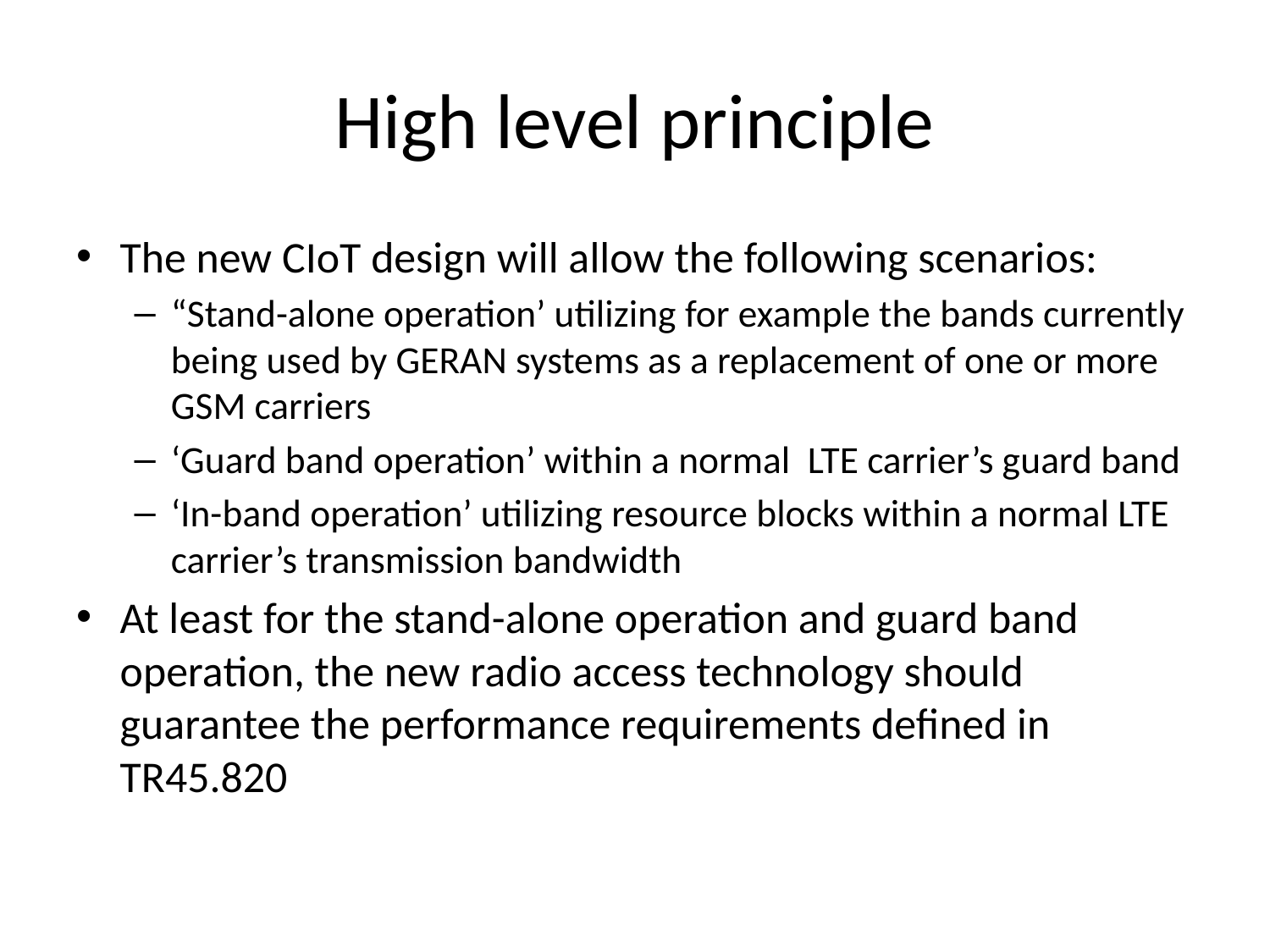

# High level principle
The new CIoT design will allow the following scenarios:
“Stand-alone operation’ utilizing for example the bands currently being used by GERAN systems as a replacement of one or more GSM carriers
‘Guard band operation’ within a normal  LTE carrier’s guard band
‘In-band operation’ utilizing resource blocks within a normal LTE carrier’s transmission bandwidth
At least for the stand-alone operation and guard band operation, the new radio access technology should guarantee the performance requirements defined in TR45.820